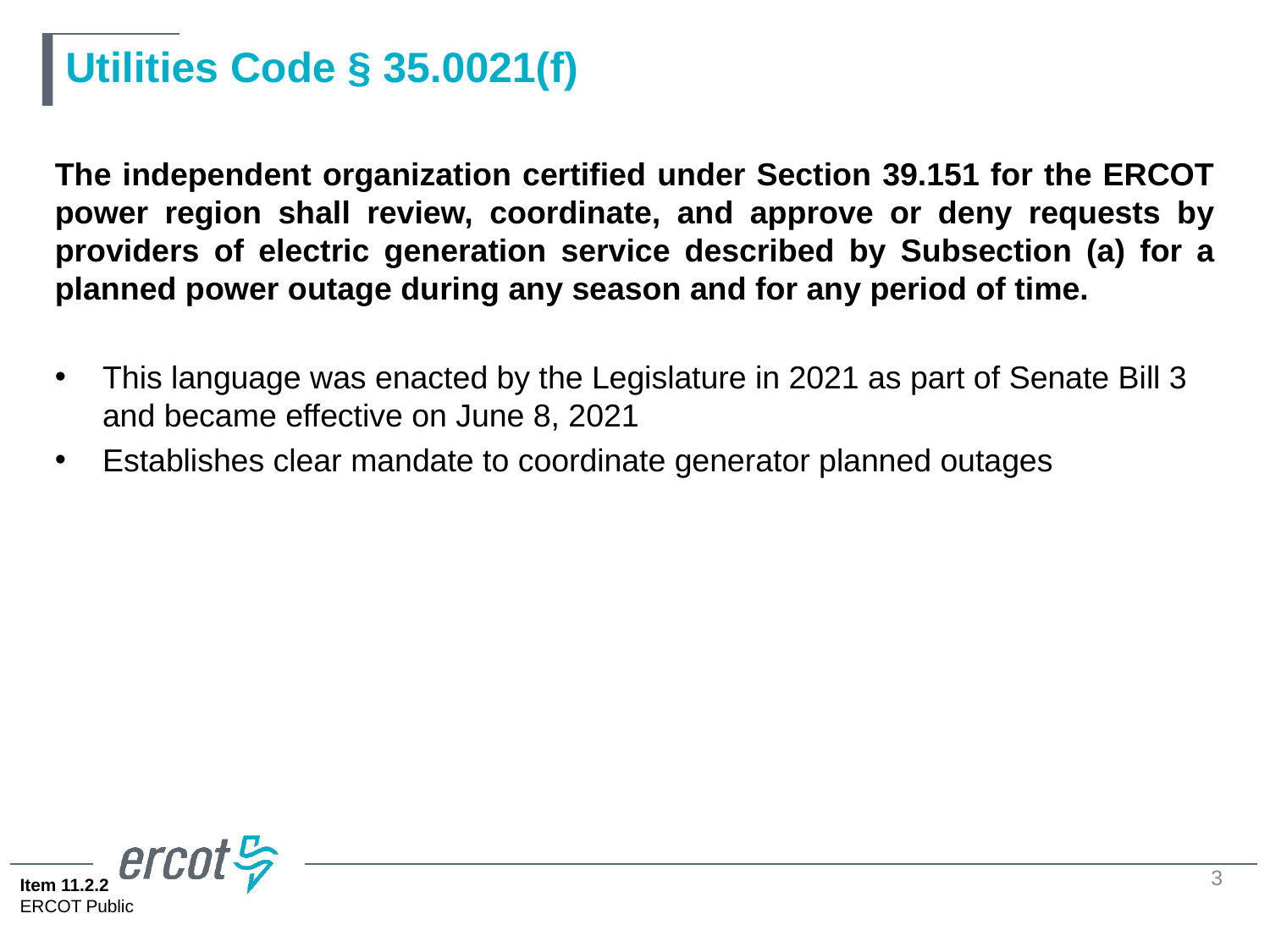

# Utilities Code § 35.0021(f)
The independent organization certified under Section 39.151 for the ERCOT power region shall review, coordinate, and approve or deny requests by providers of electric generation service described by Subsection (a) for a planned power outage during any season and for any period of time.

This language was enacted by the Legislature in 2021 as part of Senate Bill 3 and became effective on June 8, 2021
Establishes clear mandate to coordinate generator planned outages

3